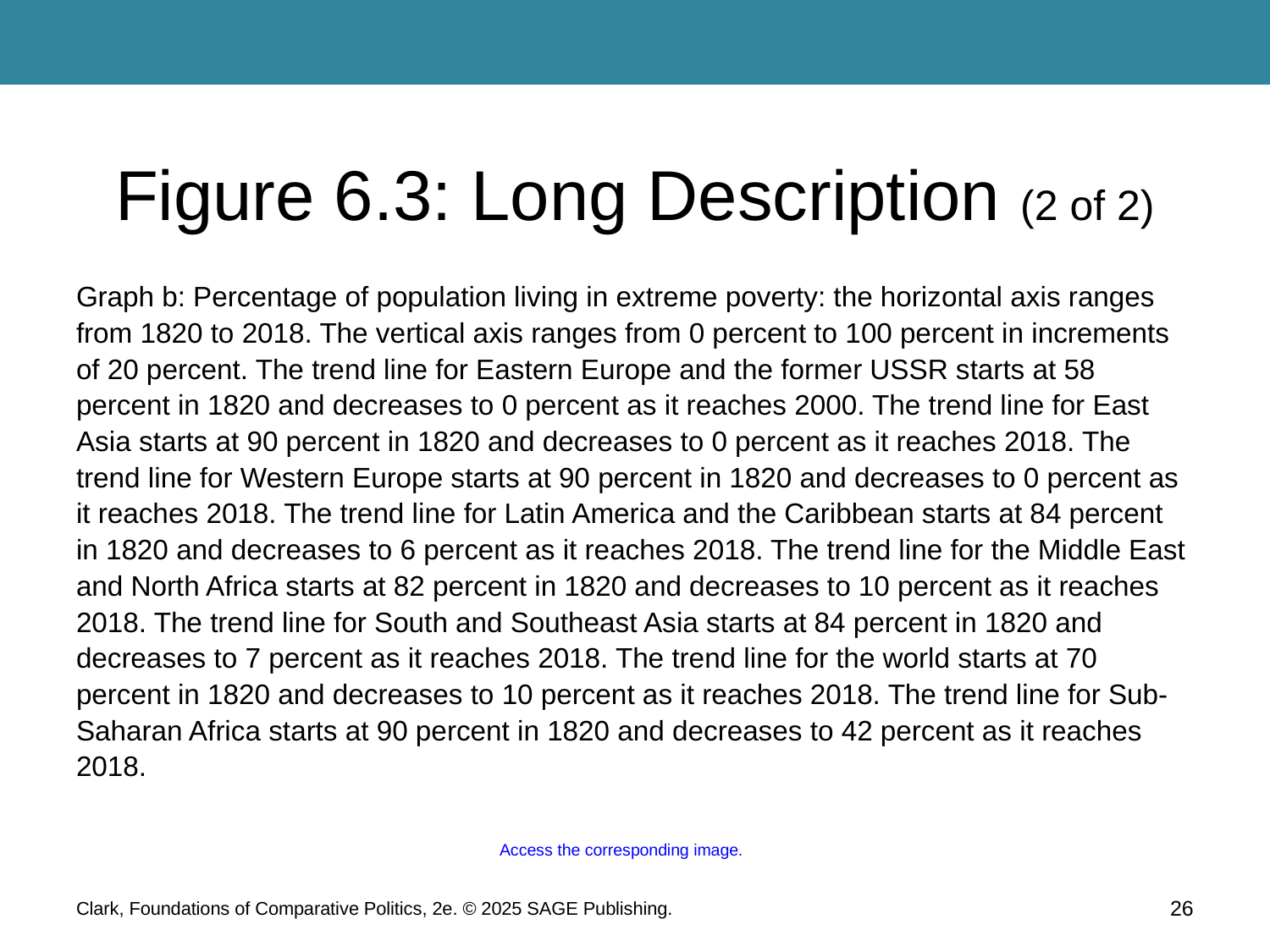

# Figure 6.3: Long Description (2 of 2)
Graph b: Percentage of population living in extreme poverty: the horizontal axis ranges from 1820 to 2018. The vertical axis ranges from 0 percent to 100 percent in increments of 20 percent. The trend line for Eastern Europe and the former USSR starts at 58 percent in 1820 and decreases to 0 percent as it reaches 2000. The trend line for East Asia starts at 90 percent in 1820 and decreases to 0 percent as it reaches 2018. The trend line for Western Europe starts at 90 percent in 1820 and decreases to 0 percent as it reaches 2018. The trend line for Latin America and the Caribbean starts at 84 percent in 1820 and decreases to 6 percent as it reaches 2018. The trend line for the Middle East and North Africa starts at 82 percent in 1820 and decreases to 10 percent as it reaches 2018. The trend line for South and Southeast Asia starts at 84 percent in 1820 and decreases to 7 percent as it reaches 2018. The trend line for the world starts at 70 percent in 1820 and decreases to 10 percent as it reaches 2018. The trend line for Sub-Saharan Africa starts at 90 percent in 1820 and decreases to 42 percent as it reaches 2018.
Access the corresponding image.
26
Clark, Foundations of Comparative Politics, 2e. © 2025 SAGE Publishing.